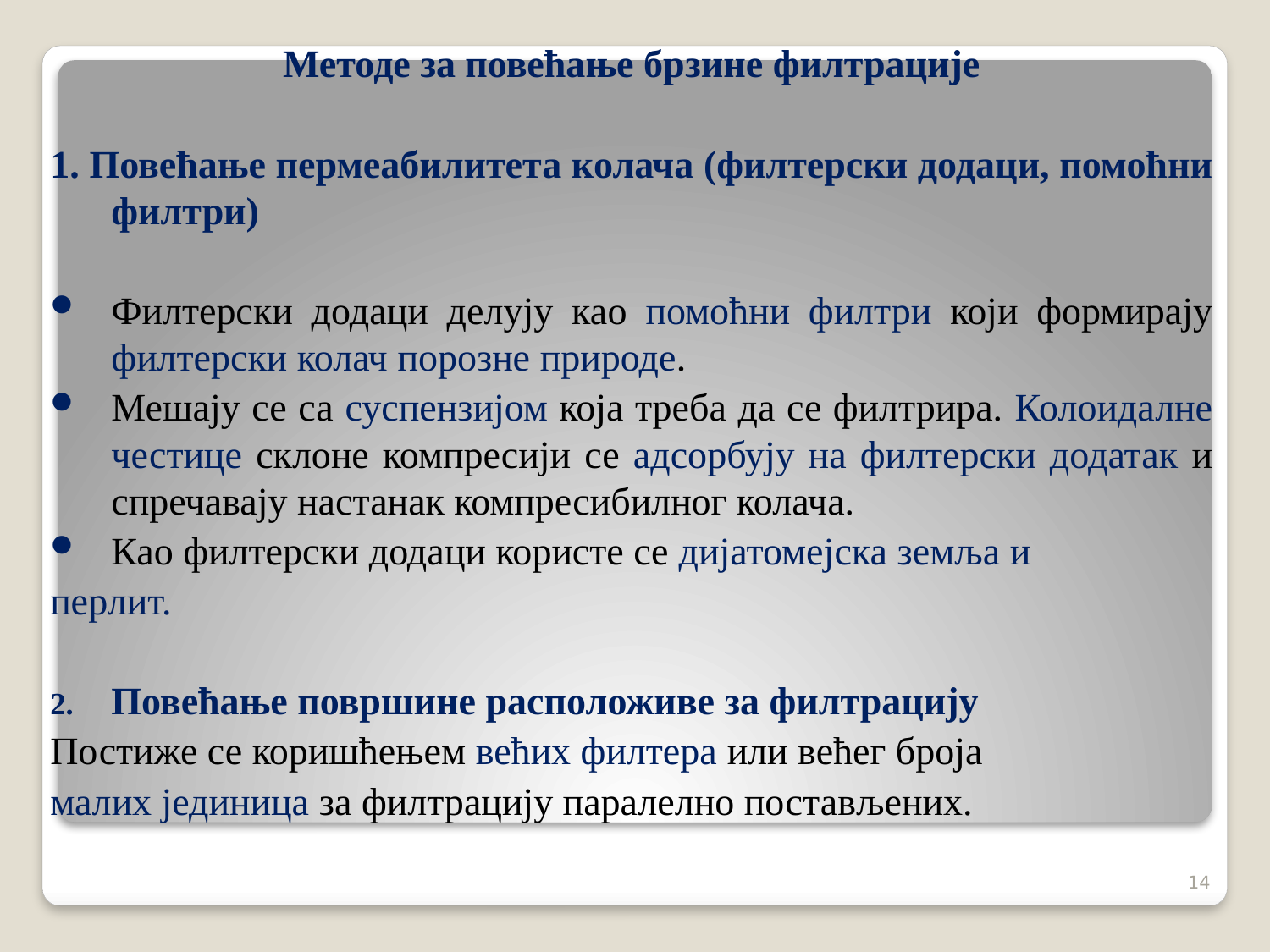

Методе за повећање брзине филтрације

1. Повећање пермеабилитета колача (филтерски додаци, помоћни филтри)

Филтерски додаци делују као помоћни филтри који формирају филтерски колач порозне природе.
Мешају се са суспензијом која треба да се филтрира. Колоидалне честице склоне компресији се адсорбују на филтерски додатак и спречавају настанак компресибилног колача.
Као филтерски додаци користе се дијатомејска земља и
перлит.

Повећање површине расположиве за филтрацију
Постиже се коришћењем већих филтера или већег броја
малих јединица за филтрацију паралелно постављених.

14